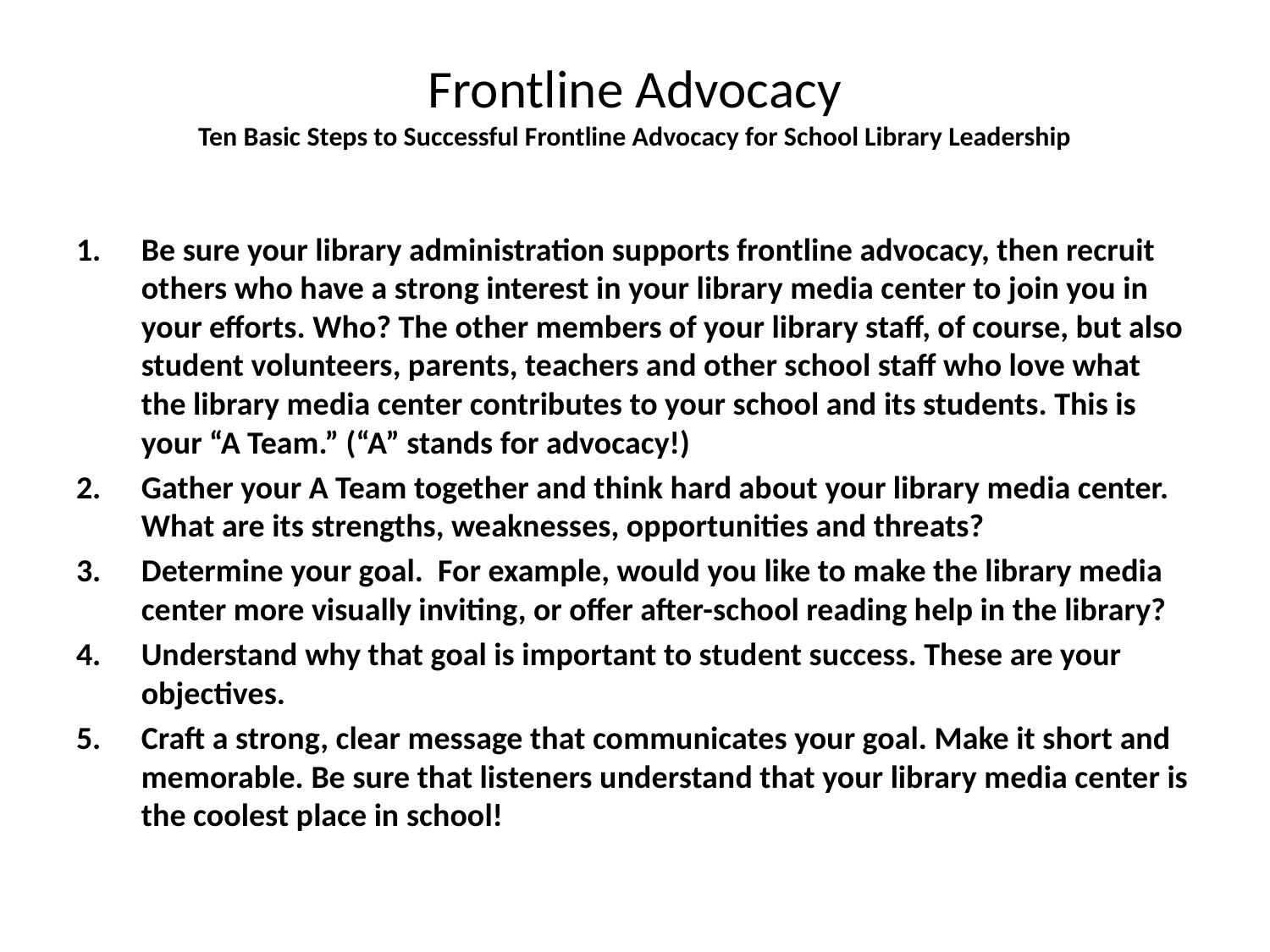

# Frontline Advocacy Ten Basic Steps to Successful Frontline Advocacy for School Library Leadership
Be sure your library administration supports frontline advocacy, then recruit others who have a strong interest in your library media center to join you in your efforts. Who? The other members of your library staff, of course, but also student volunteers, parents, teachers and other school staff who love what the library media center contributes to your school and its students. This is your “A Team.” (“A” stands for advocacy!)
Gather your A Team together and think hard about your library media center. What are its strengths, weaknesses, opportunities and threats?
Determine your goal.  For example, would you like to make the library media center more visually inviting, or offer after-school reading help in the library?
Understand why that goal is important to student success. These are your objectives.
Craft a strong, clear message that communicates your goal. Make it short and memorable. Be sure that listeners understand that your library media center is the coolest place in school!